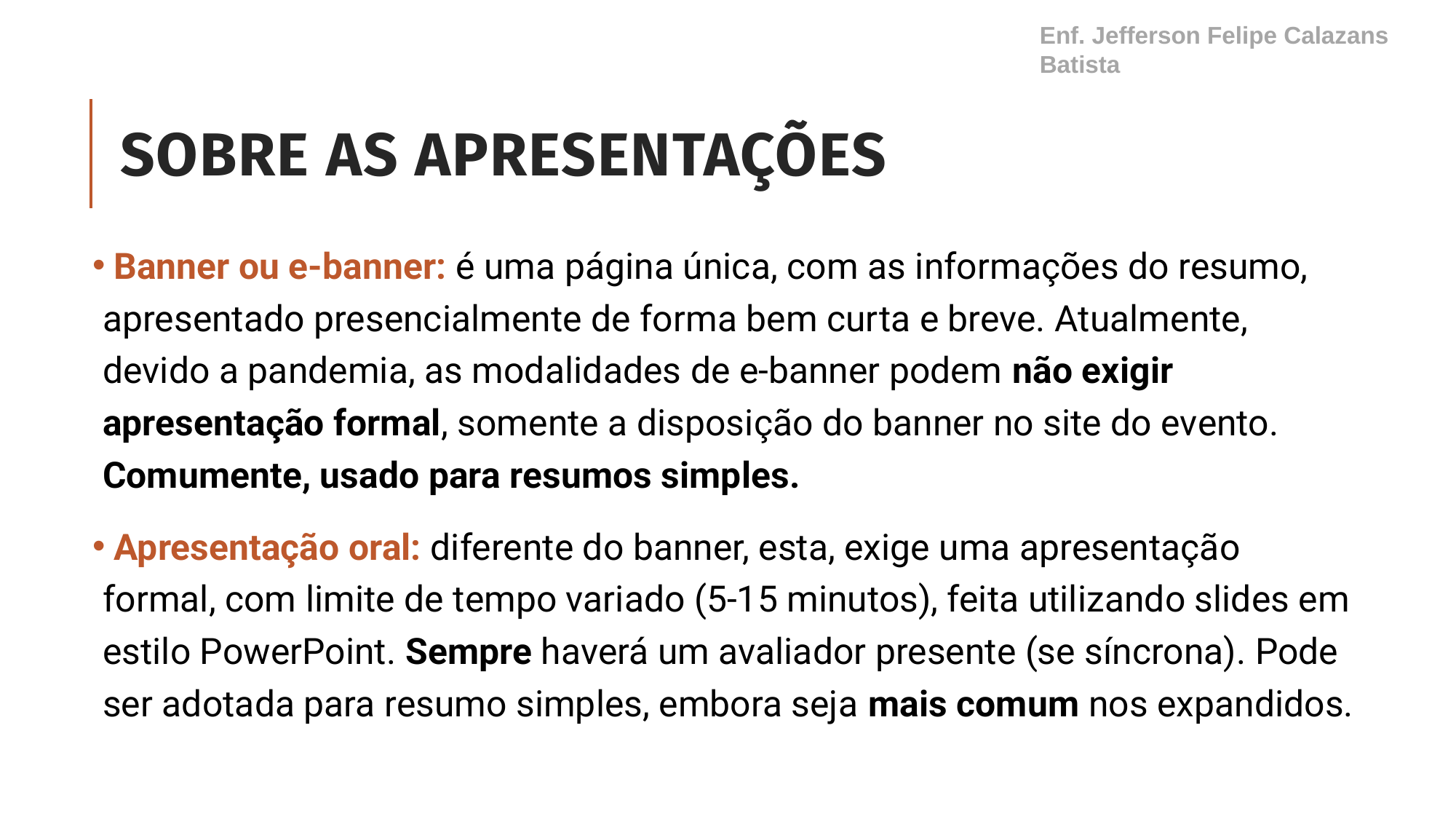

Enf. Jefferson Felipe Calazans Batista
# Sobre as apresentações
 Banner ou e-banner: é uma página única, com as informações do resumo, apresentado presencialmente de forma bem curta e breve. Atualmente, devido a pandemia, as modalidades de e-banner podem não exigir apresentação formal, somente a disposição do banner no site do evento. Comumente, usado para resumos simples.
 Apresentação oral: diferente do banner, esta, exige uma apresentação formal, com limite de tempo variado (5-15 minutos), feita utilizando slides em estilo PowerPoint. Sempre haverá um avaliador presente (se síncrona). Pode ser adotada para resumo simples, embora seja mais comum nos expandidos.